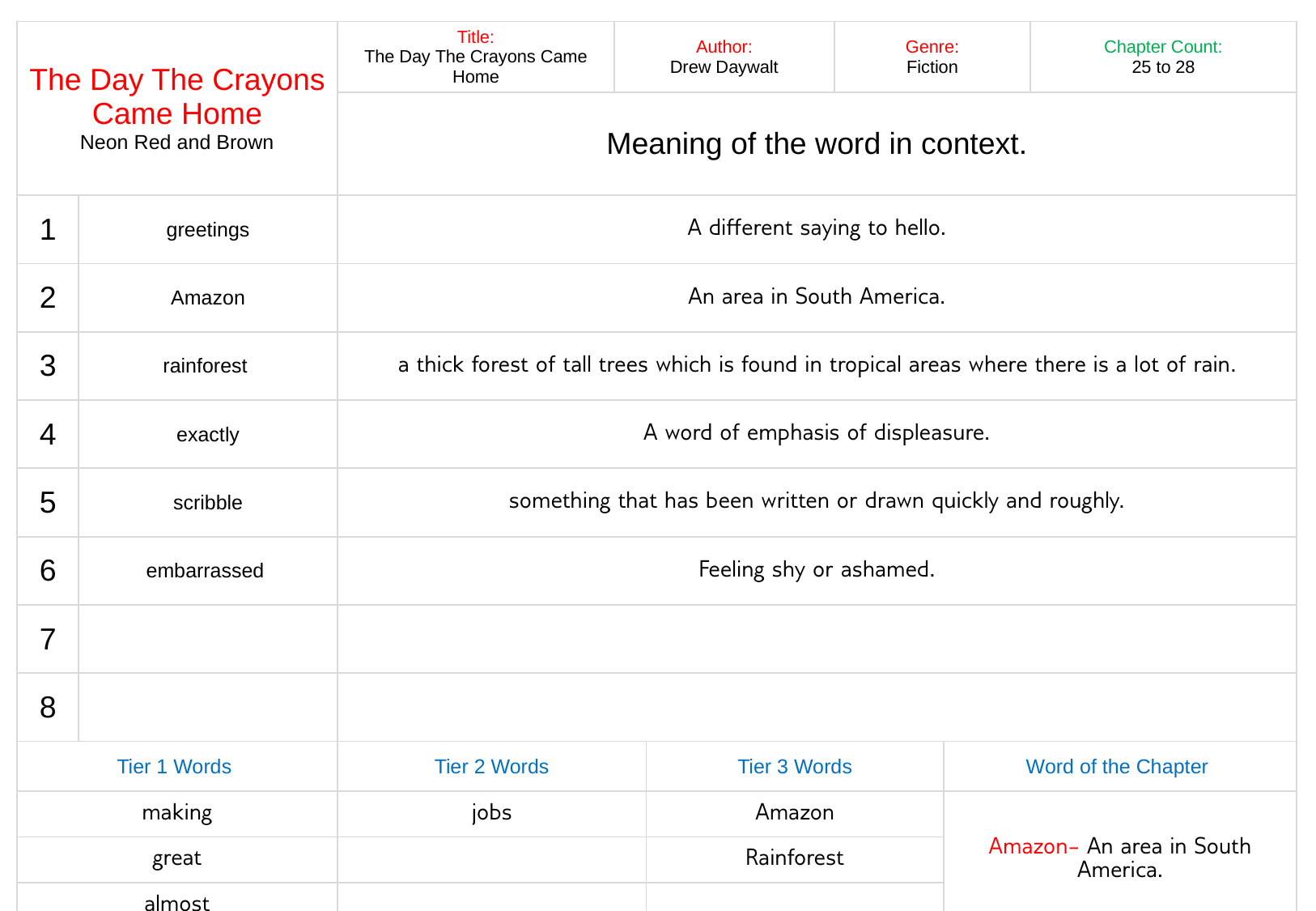

| The Day The Crayons Came Home Neon Red and Brown |  | Title: The Day The Crayons Came Home | Author: Drew Daywalt |  | Genre: Fiction | Chapter Word Count: 435 | Chapter Count: 25 to 28 |
| --- | --- | --- | --- | --- | --- | --- | --- |
|  |  | Meaning of the word in context. |  |  |  |  |  |
| 1 | greetings | A different saying to hello. |  |  |  |  |  |
| 2 | Amazon | An area in South America. |  |  |  |  |  |
| 3 | rainforest | a thick forest of tall trees which is found in tropical areas where there is a lot of rain. |  |  |  |  |  |
| 4 | exactly | A word of emphasis of displeasure. |  |  |  |  |  |
| 5 | scribble | something that has been written or drawn quickly and roughly. |  |  |  |  |  |
| 6 | embarrassed | Feeling shy or ashamed. |  |  |  |  |  |
| 7 |  |  |  |  |  |  |  |
| 8 |  |  |  |  |  |  |  |
| Tier 1 Words |  | Tier 2 Words |  | Tier 3 Words |  | Word of the Chapter |  |
| making |  | jobs |  | Amazon |  | Amazon– An area in South America. |  |
| great |  |  |  | Rainforest |  |  |  |
| almost |  |  |  |  |  |  |  |